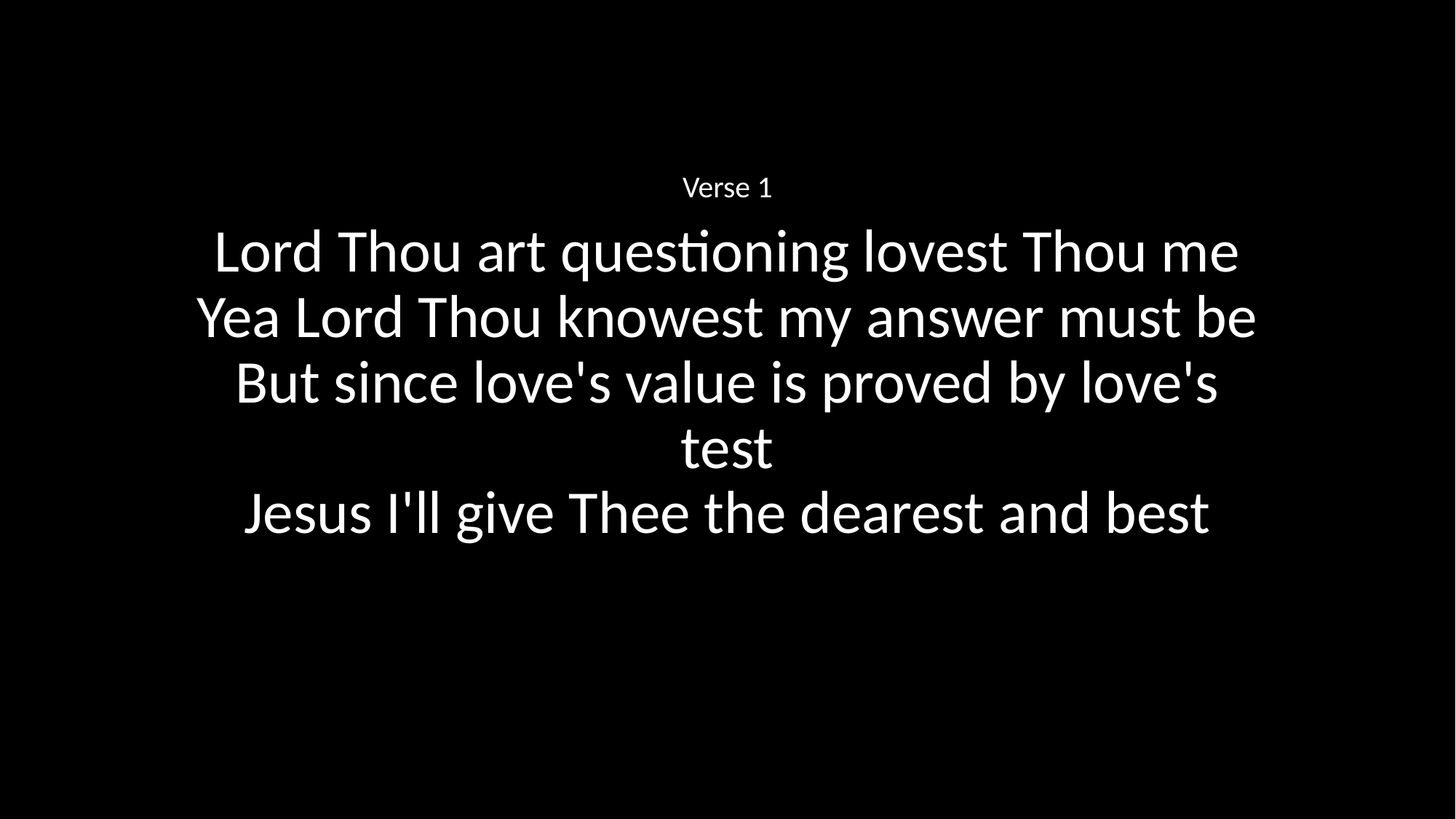

Verse 1
Lord Thou art questioning lovest Thou me
Yea Lord Thou knowest my answer must be
But since love's value is proved by love's test
Jesus I'll give Thee the dearest and best